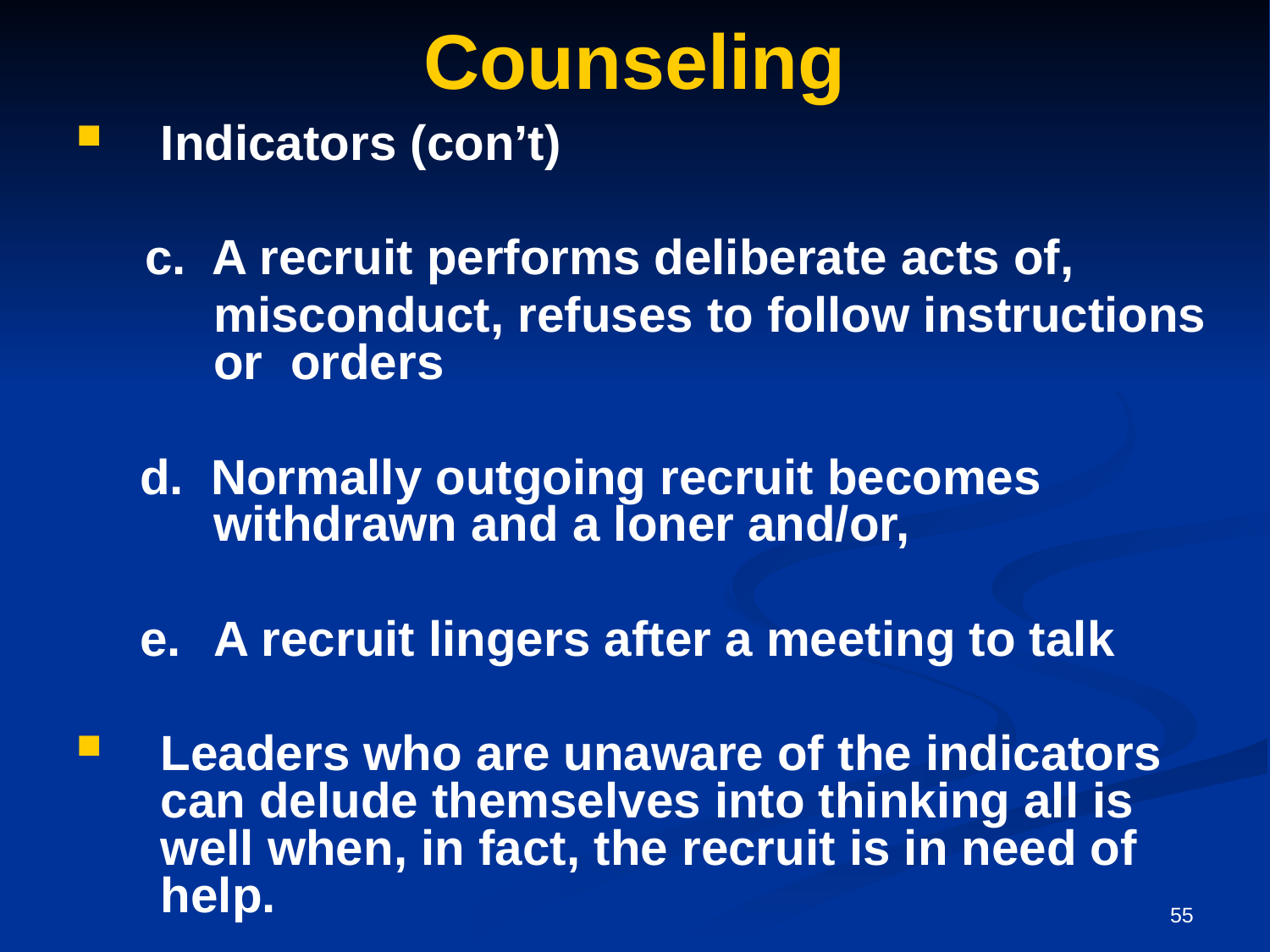

# Counseling
Indicators (con’t)

     c.  A recruit performs deliberate acts of,
	misconduct, refuses to follow instructions or  orders

d.  Normally outgoing recruit becomes withdrawn and a loner and/or,

e.	A recruit lingers after a meeting to talk

Leaders who are unaware of the indicators can delude themselves into thinking all is well when, in fact, the recruit is in need of help.
55